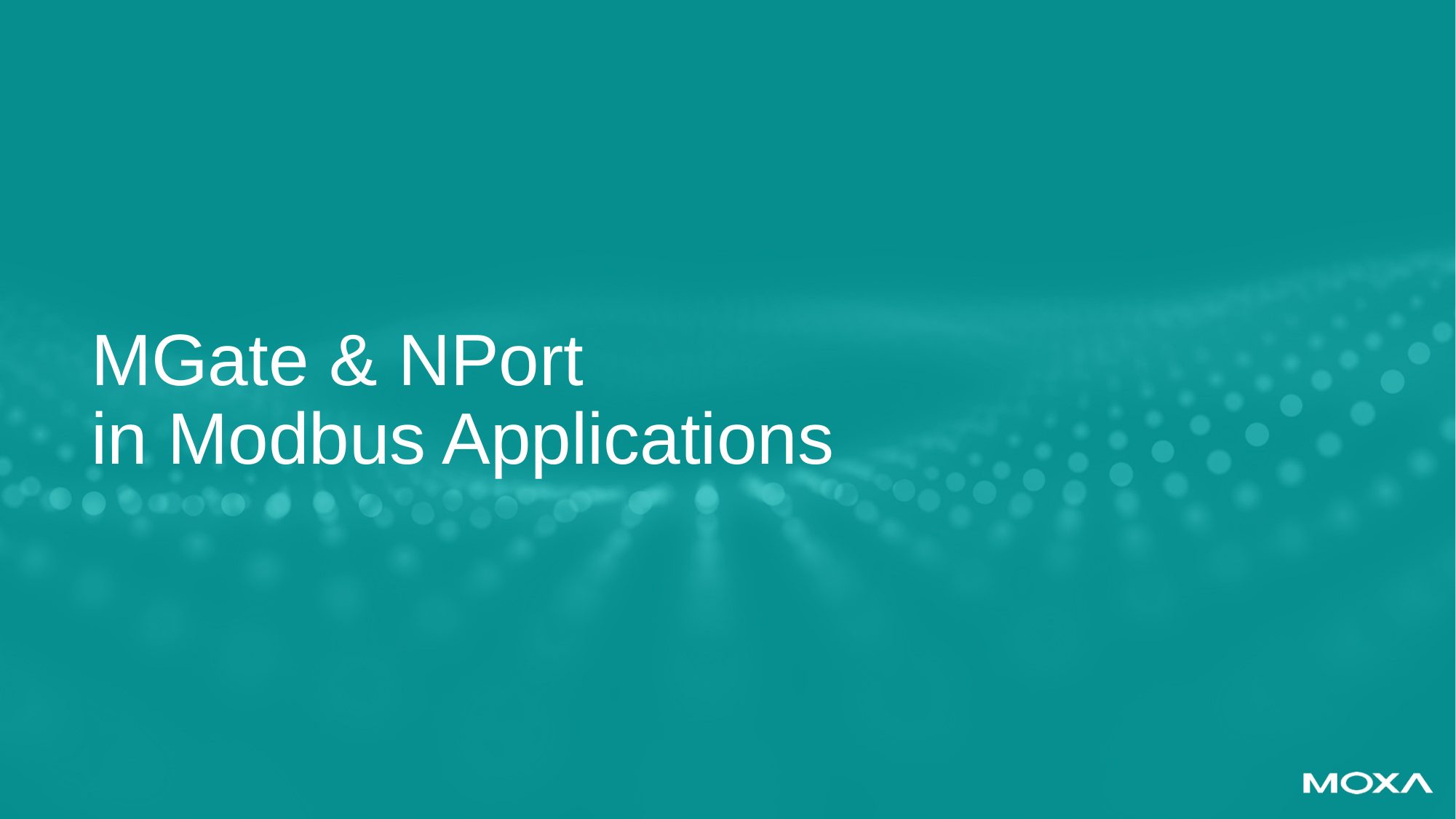

# MGate & NPort in Modbus Applications